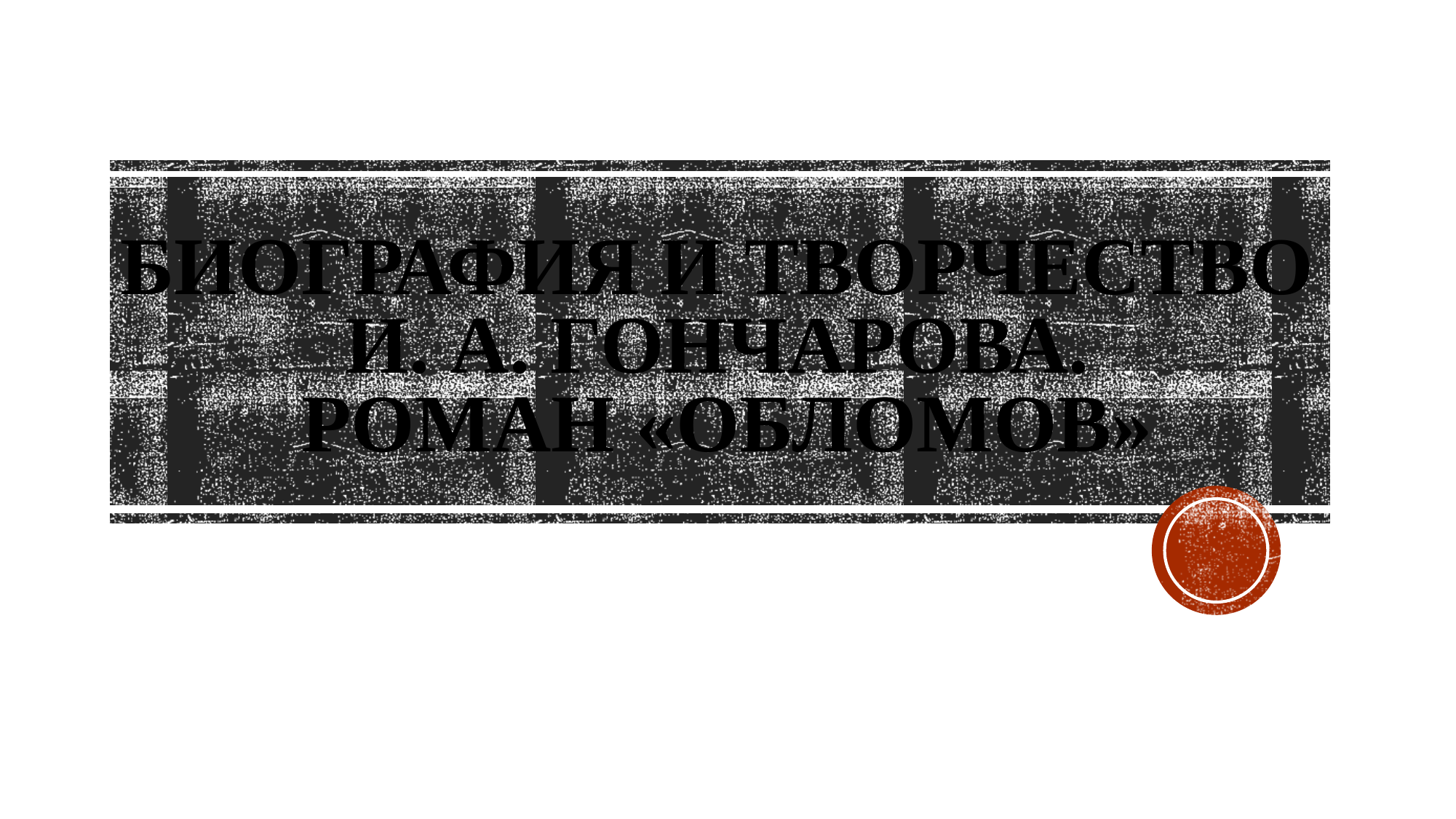

# Биография и творчество И. А. Гончарова. Роман «Обломов»